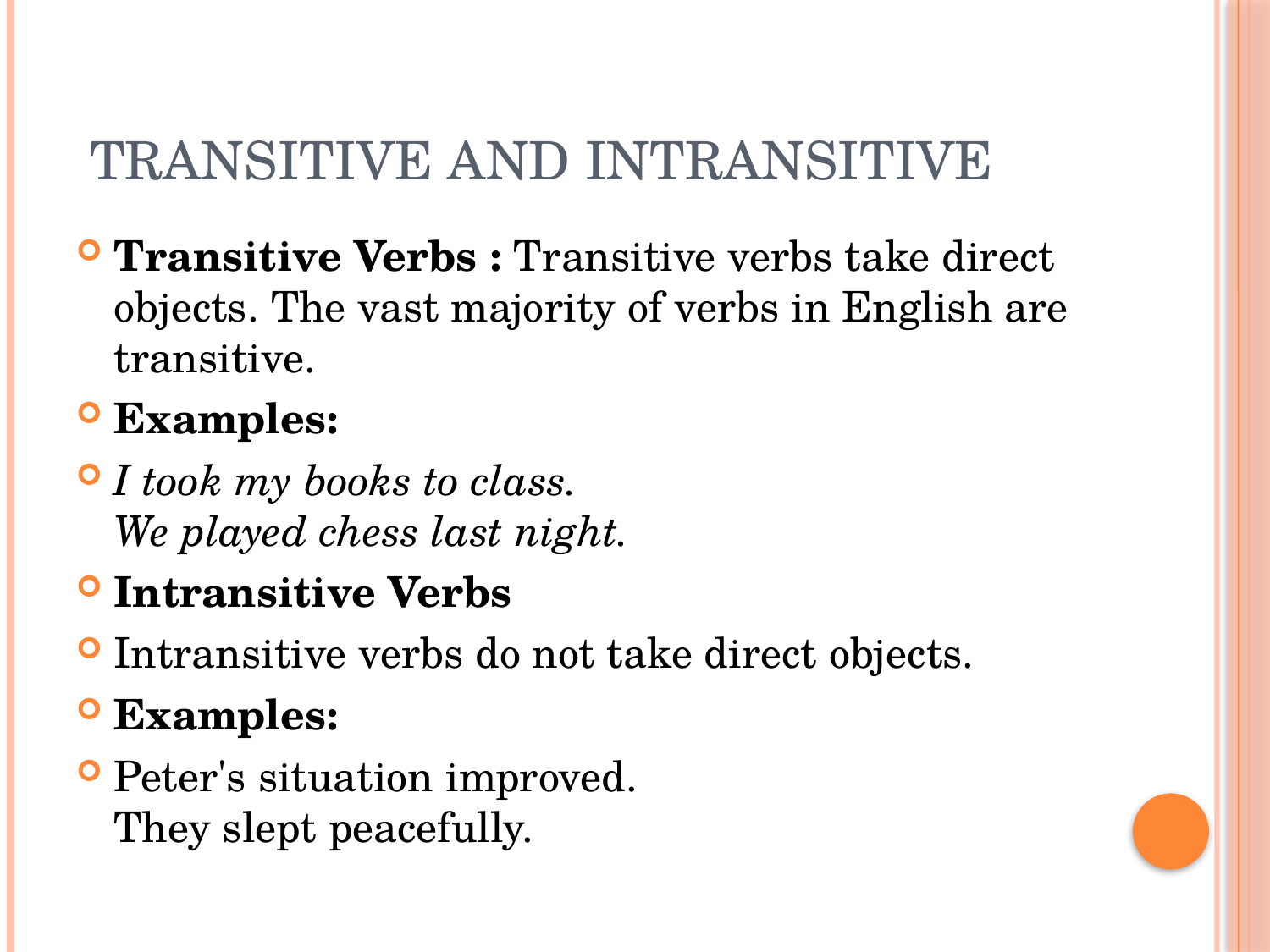

# Transitive and Intransitive
Transitive Verbs : Transitive verbs take direct objects. The vast majority of verbs in English are transitive.
Examples:
I took my books to class.
We played chess last night.
Intransitive Verbs
Intransitive verbs do not take direct objects.
Examples:
Peter's situation improved.
They slept peacefully.